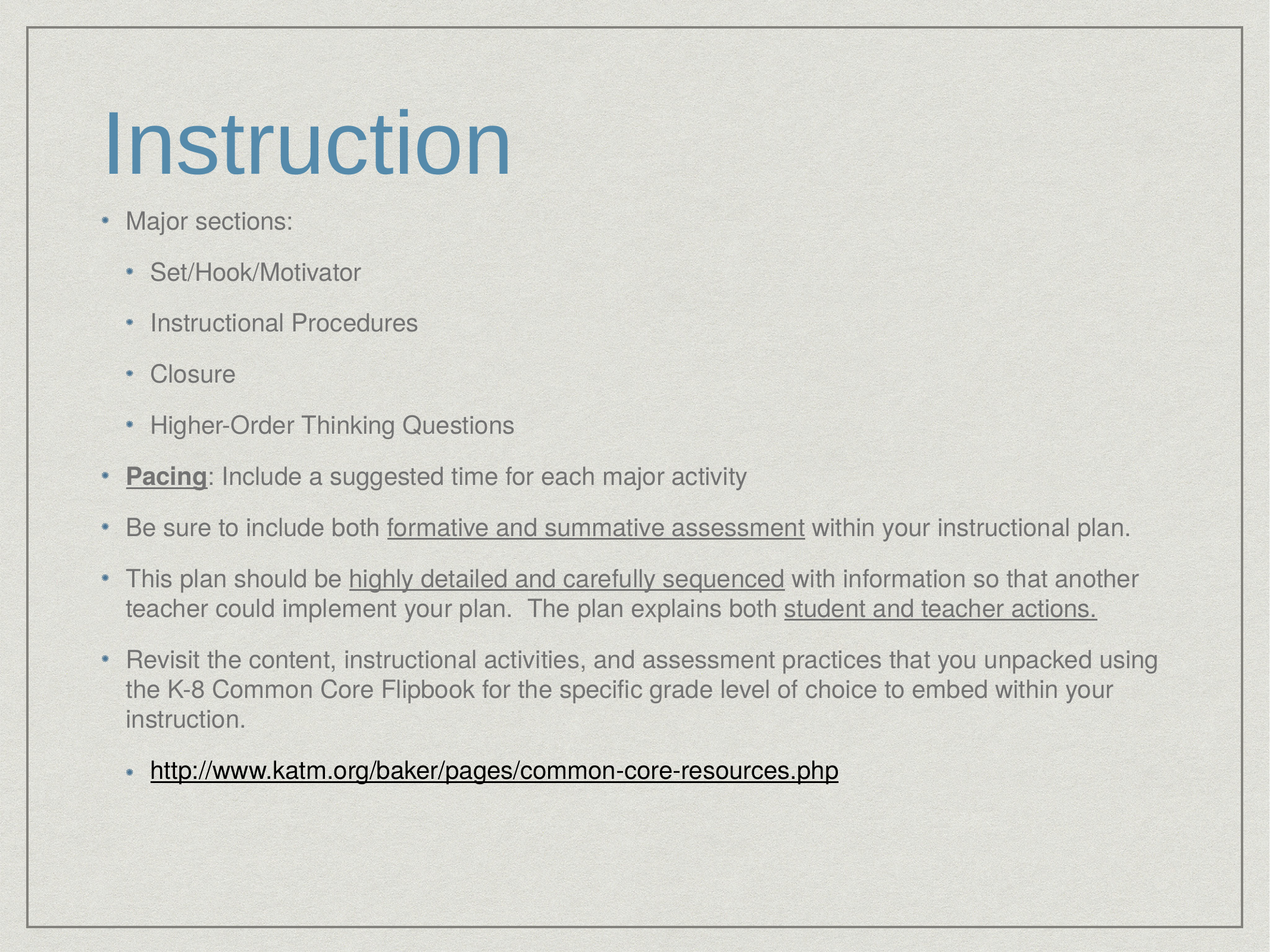

# Instruction
Major sections:
Set/Hook/Motivator
Instructional Procedures
Closure
Higher-Order Thinking Questions
Pacing: Include a suggested time for each major activity
Be sure to include both formative and summative assessment within your instructional plan.
This plan should be highly detailed and carefully sequenced with information so that another teacher could implement your plan.  The plan explains both student and teacher actions.
Revisit the content, instructional activities, and assessment practices that you unpacked using the K-8 Common Core Flipbook for the specific grade level of choice to embed within your instruction.
http://www.katm.org/baker/pages/common-core-resources.php